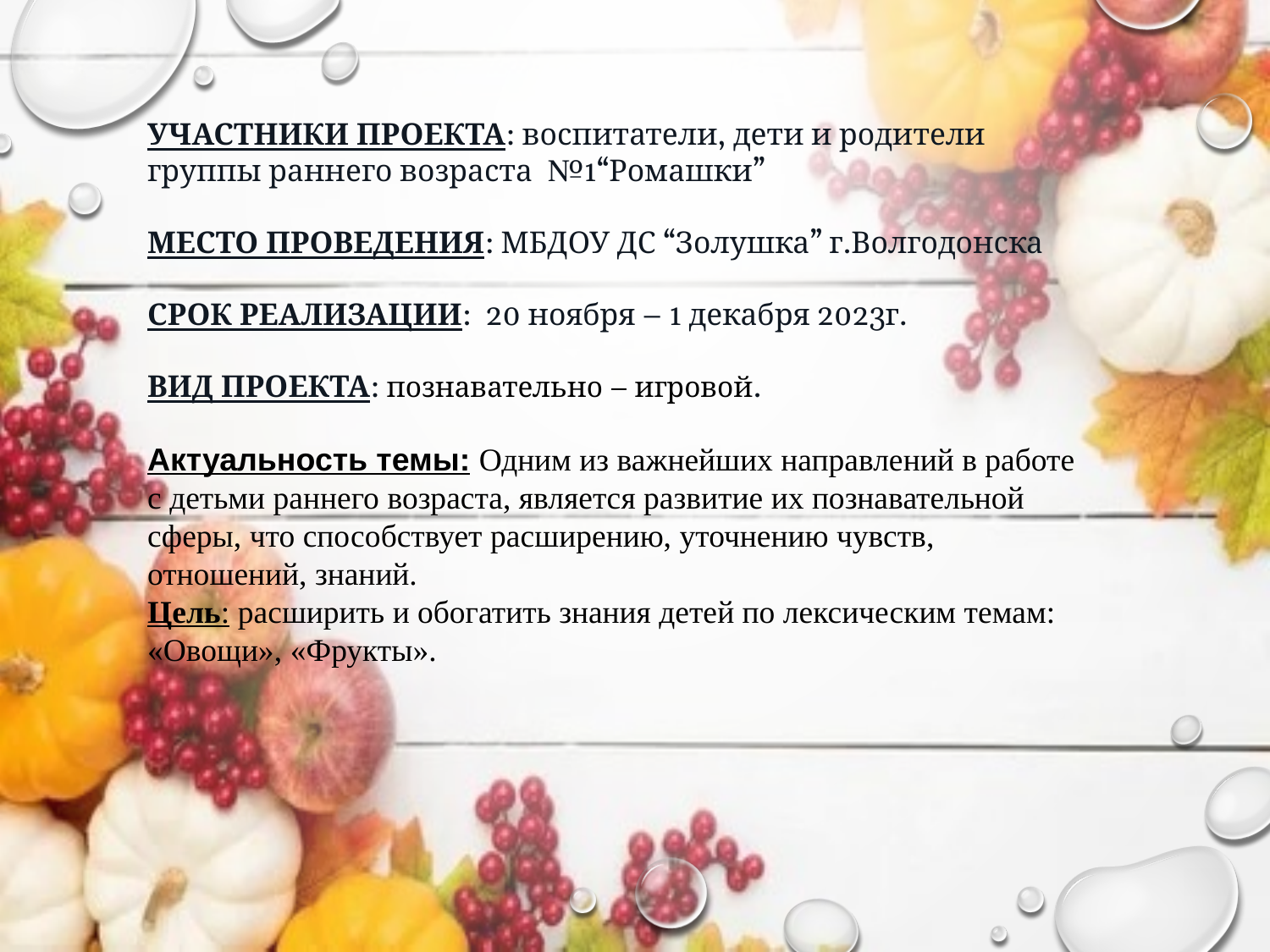

УЧАСТНИКИ ПРОЕКТА: воспитатели, дети и родители   группы раннего возраста  №1“Ромашки”

МЕСТО ПРОВЕДЕНИЯ: МБДОУ ДС “Золушка” г.Волгодонска

СРОК РЕАЛИЗАЦИИ:  20 ноября – 1 декабря 2023г.

ВИД ПРОЕКТА: познавательно – игровой.

Актуальность темы: Одним из важнейших направлений в работе с детьми раннего возраста, является развитие их познавательной сферы, что способствует расширению, уточнению чувств, отношений, знаний.
Цель: расширить и обогатить знания детей по лексическим темам: «Овощи», «Фрукты».